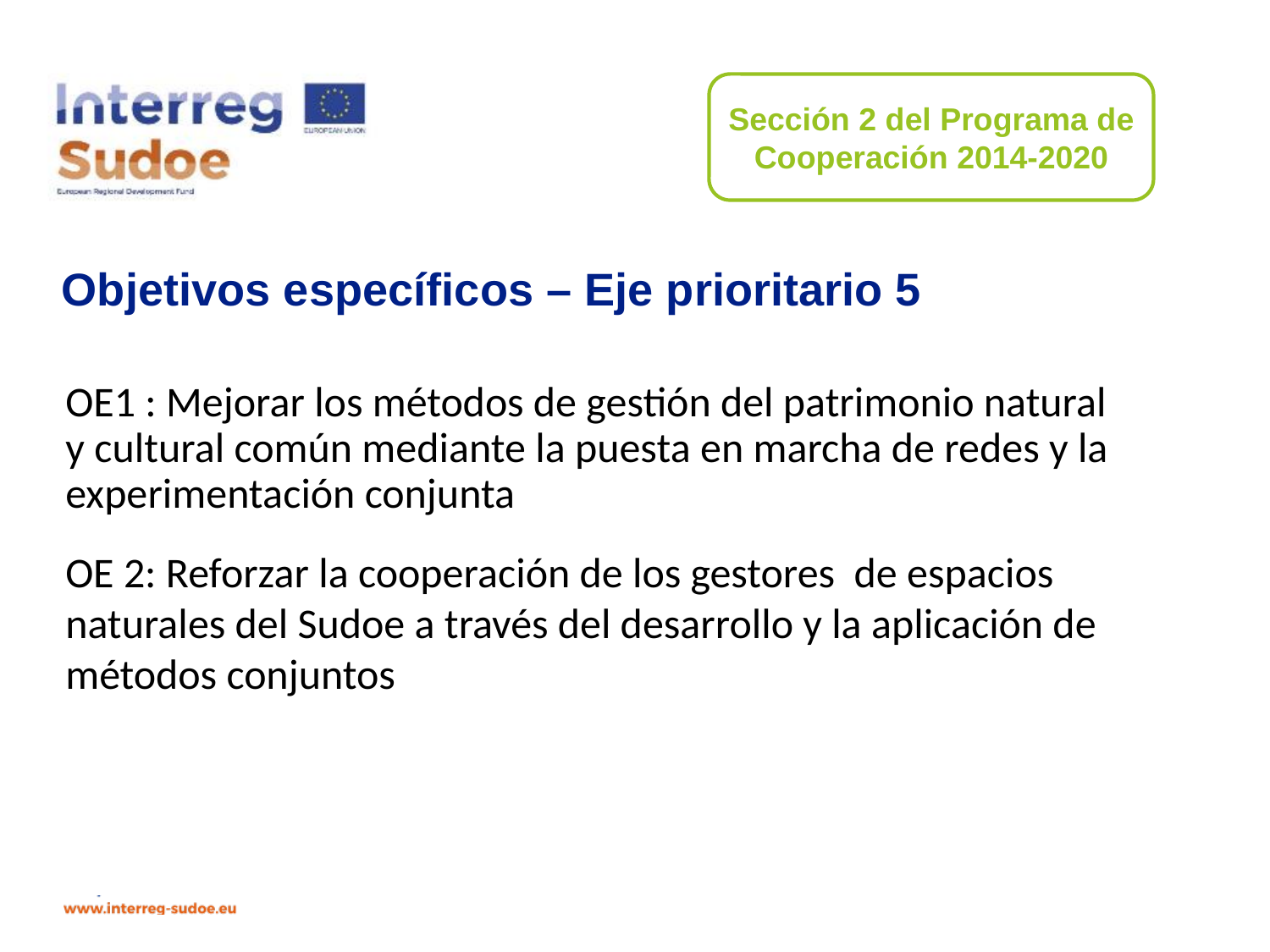

Sección 2 del Programa de Cooperación 2014-2020
# Objetivos específicos – Eje prioritario 5
OE1 : Mejorar los métodos de gestión del patrimonio natural y cultural común mediante la puesta en marcha de redes y la experimentación conjunta
OE 2: Reforzar la cooperación de los gestores  de espacios  naturales del Sudoe a través del desarrollo y la aplicación de métodos conjuntos